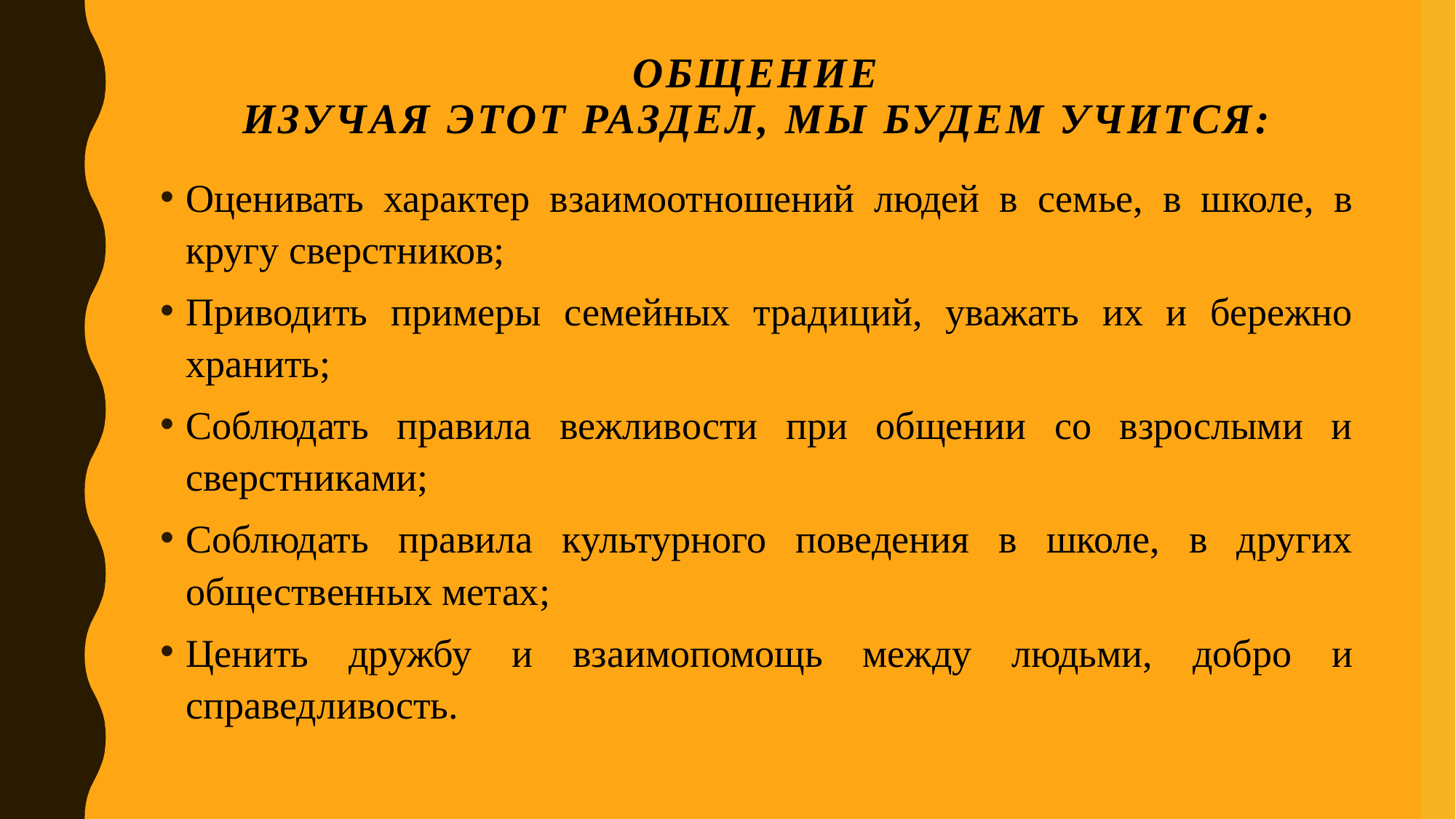

# Общение Изучая этот раздел, мы будем учится:
Оценивать характер взаимоотношений людей в семье, в школе, в кругу сверстников;
Приводить примеры семейных традиций, уважать их и бережно хранить;
Соблюдать правила вежливости при общении со взрослыми и сверстниками;
Соблюдать правила культурного поведения в школе, в других общественных метах;
Ценить дружбу и взаимопомощь между людьми, добро и справедливость.